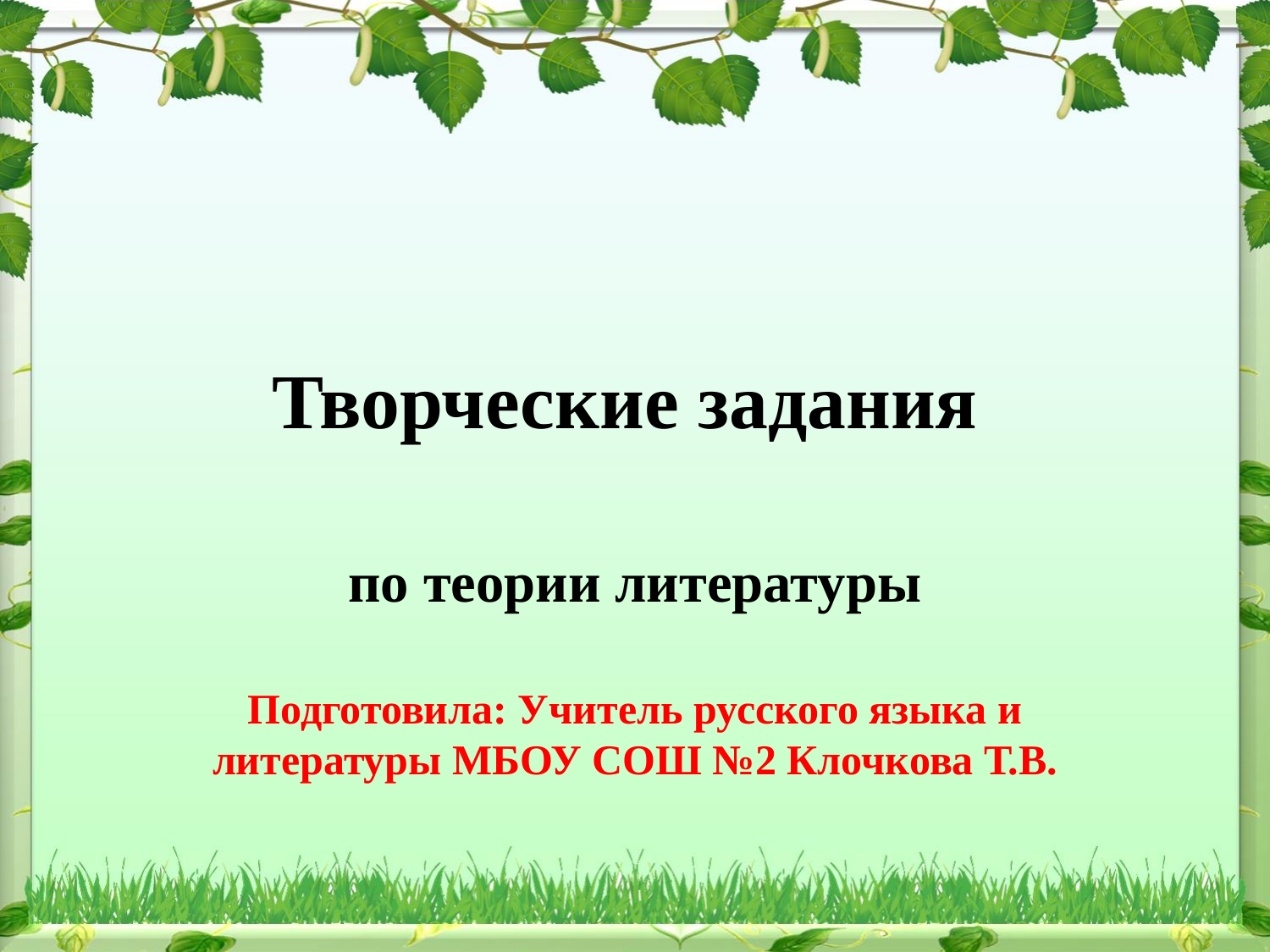

# Творческие задания
по теории литературы

Подготовила: Учитель русского языка и литературы МБОУ СОШ №2 Клочкова Т.В.